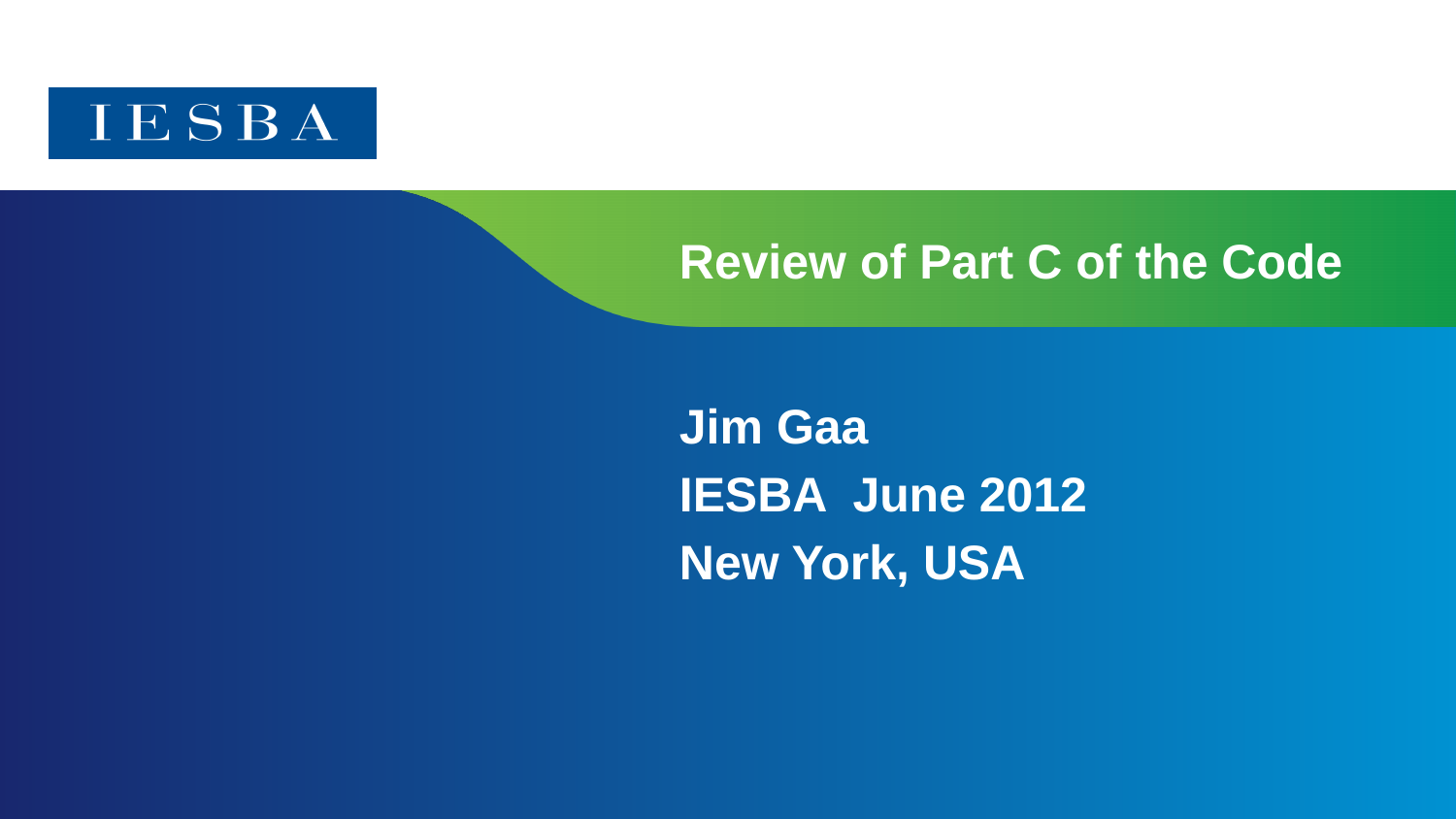

# Review of Part C of the Code
Jim Gaa
IESBA  June 2012
New York, USA